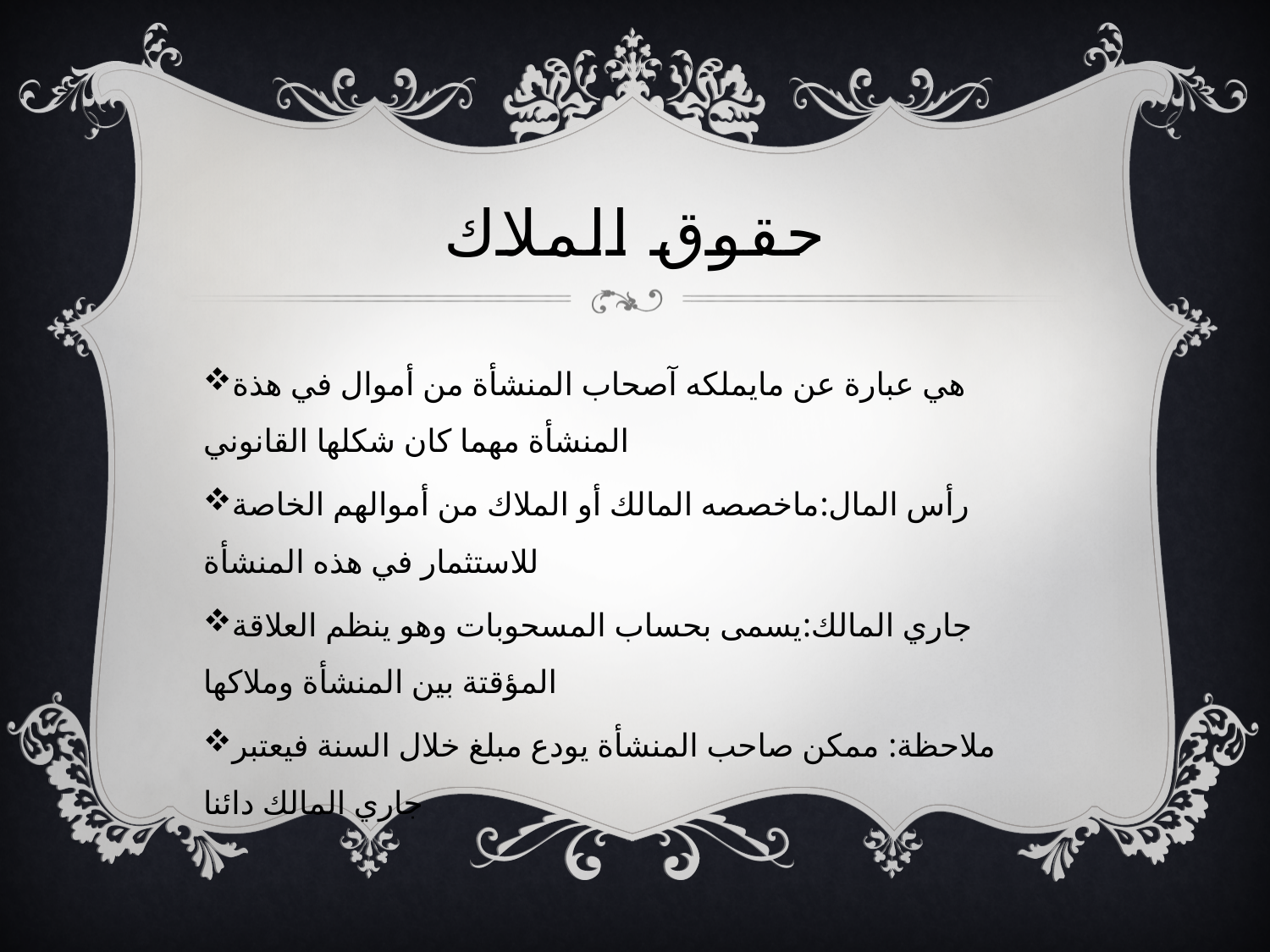

# حقوق الملاك
هي عبارة عن مايملكه آصحاب المنشأة من أموال في هذة المنشأة مهما كان شكلها القانوني
رأس المال:ماخصصه المالك أو الملاك من أموالهم الخاصة للاستثمار في هذه المنشأة
جاري المالك:يسمى بحساب المسحوبات وهو ينظم العلاقة المؤقتة بين المنشأة وملاكها
ملاحظة: ممكن صاحب المنشأة يودع مبلغ خلال السنة فيعتبر جاري المالك دائنا